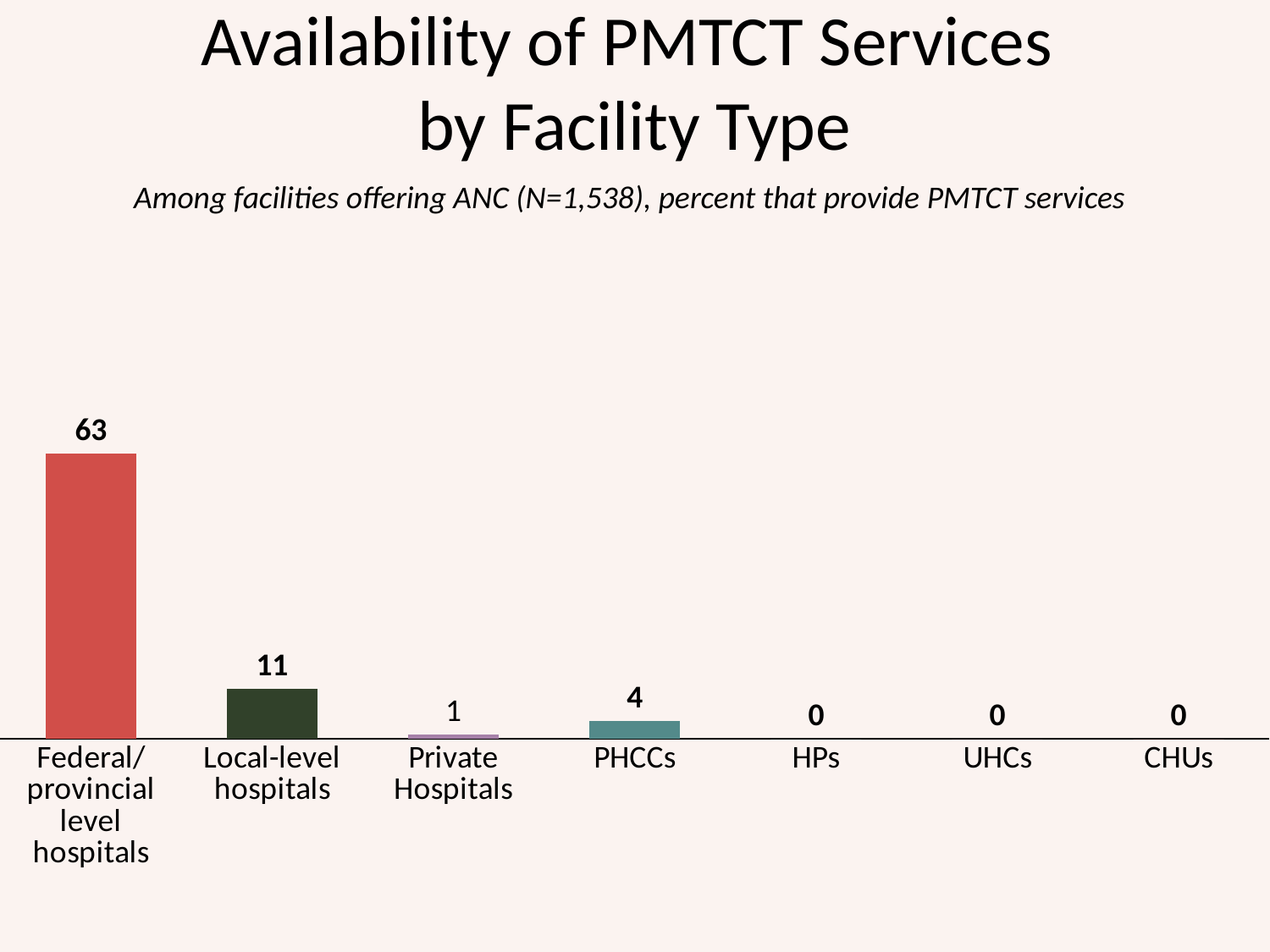

Availability of PMTCT Services
by Facility Type
Among facilities offering ANC (N=1,538), percent that provide PMTCT services

### Chart

| Category | PMTCT |
|---|---|
| Federal/ provincial level hospitals | 63.0 |
| Local-level hospitals | 11.0 |
| Private Hospitals | 1.0 |
| PHCCs | 4.0 |
| HPs | 0.0 |
| UHCs | 0.0 |
| CHUs | 0.0 |